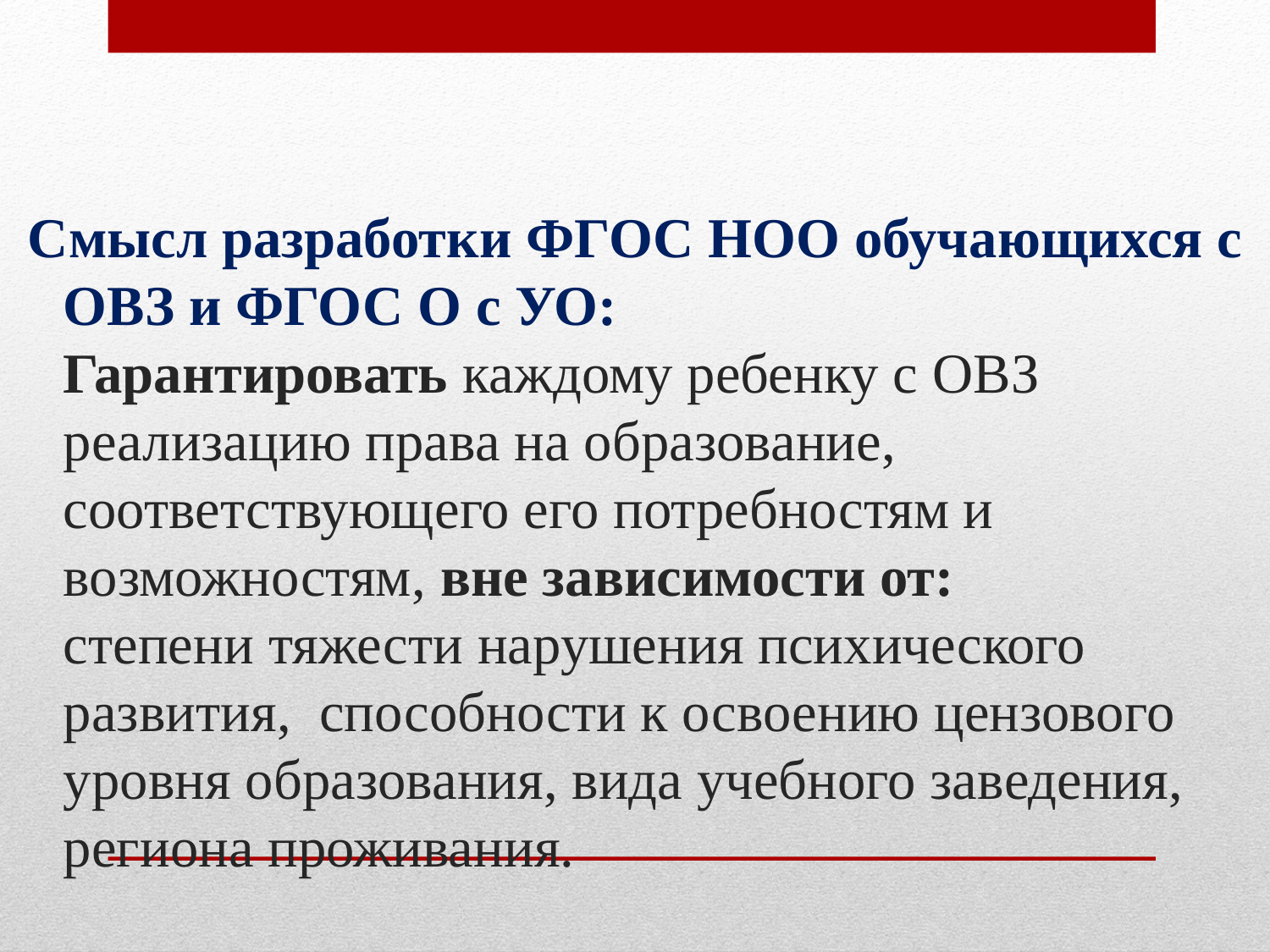

# Смысл разработки ФГОС НОО обучающихся с ОВЗ и ФГОС О с УО: Гарантировать каждому ребенку с ОВЗ реализацию права на образование, соответствующего его потребностям и возможностям, вне зависимости от: степени тяжести нарушения психического развития,  способности к освоению цензового уровня образования, вида учебного заведения, региона проживания.